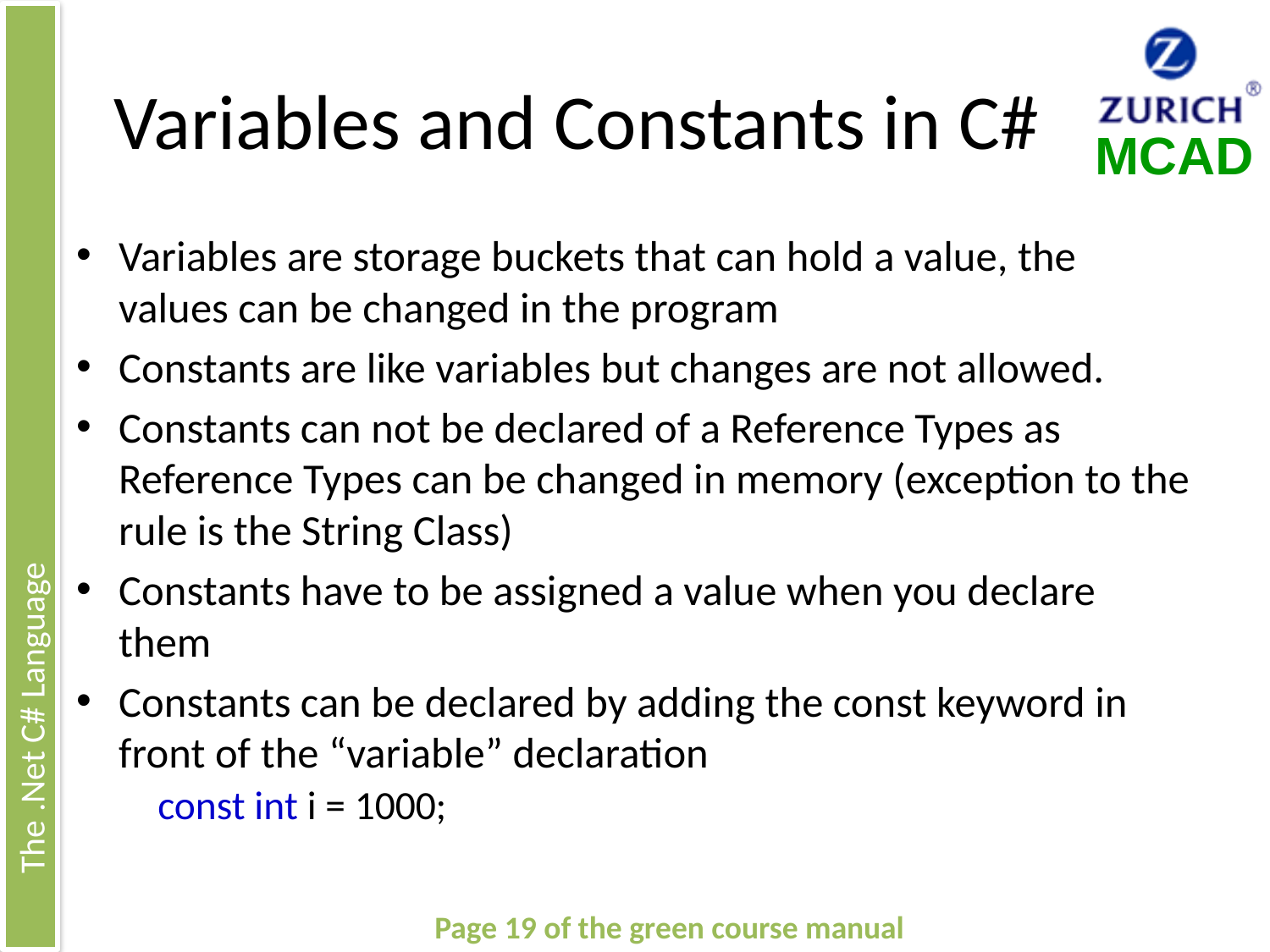

# Variables and Constants in C#
Variables are storage buckets that can hold a value, the values can be changed in the program
Constants are like variables but changes are not allowed.
Constants can not be declared of a Reference Types as Reference Types can be changed in memory (exception to the rule is the String Class)
Constants have to be assigned a value when you declare them
Constants can be declared by adding the const keyword in front of the “variable” declaration
    const int i = 1000;
Page 19 of the green course manual